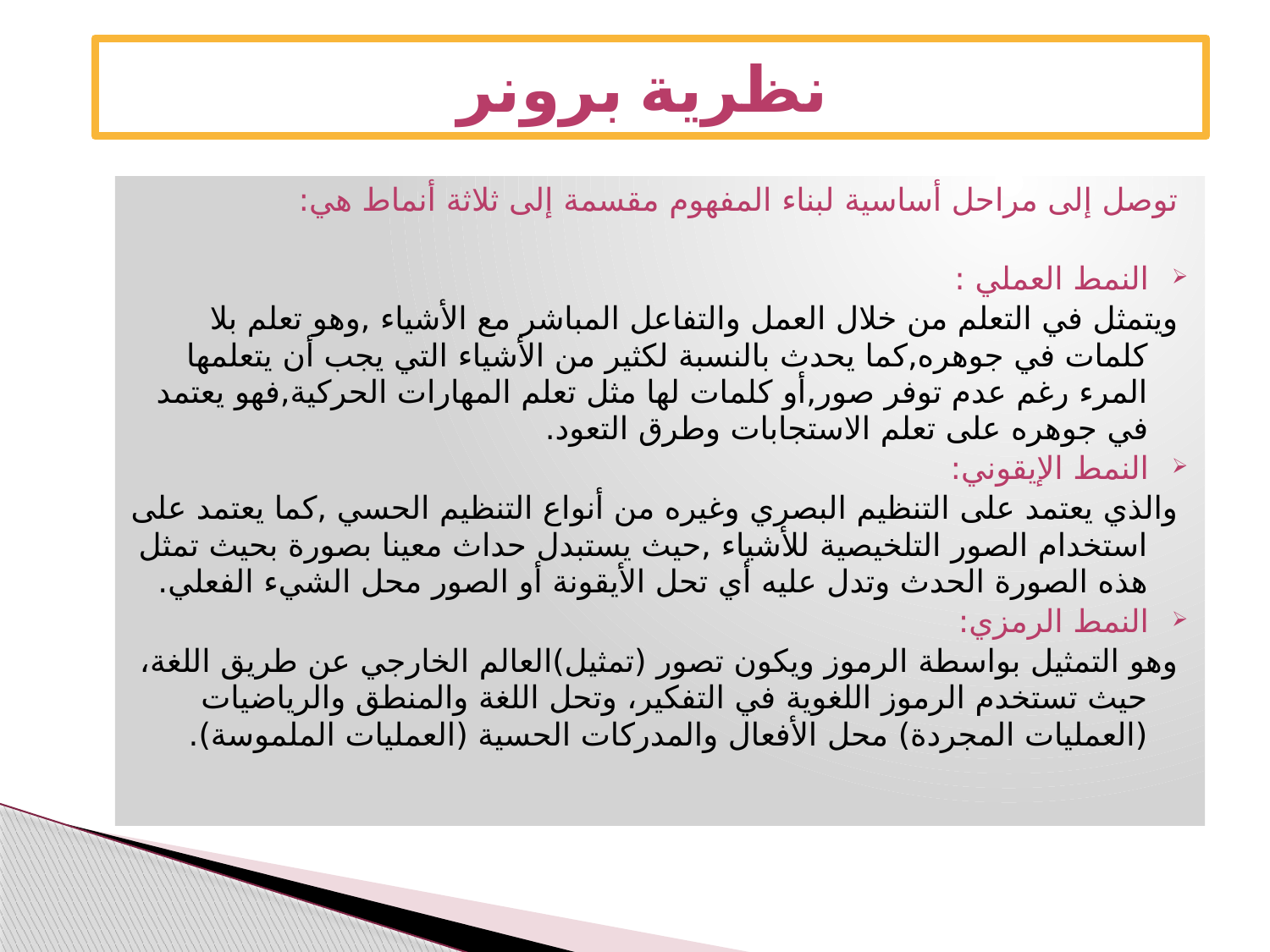

# نظرية برونر
توصل إلى مراحل أساسية لبناء المفهوم مقسمة إلى ثلاثة أنماط هي:

النمط العملي :
ويتمثل في التعلم من خلال العمل والتفاعل المباشر مع الأشياء ,وهو تعلم بلا كلمات في جوهره,كما يحدث بالنسبة لكثير من الأشياء التي يجب أن يتعلمها المرء رغم عدم توفر صور,أو كلمات لها مثل تعلم المهارات الحركية,فهو يعتمد في جوهره على تعلم الاستجابات وطرق التعود.
النمط الإيقوني:
والذي يعتمد على التنظيم البصري وغيره من أنواع التنظيم الحسي ,كما يعتمد على استخدام الصور التلخيصية للأشياء ,حيث يستبدل حداث معينا بصورة بحيث تمثل هذه الصورة الحدث وتدل عليه أي تحل الأيقونة أو الصور محل الشيء الفعلي.
النمط الرمزي:
وهو التمثيل بواسطة الرموز ويكون تصور (تمثيل)العالم الخارجي عن طريق اللغة، حيث تستخدم الرموز اللغوية في التفكير، وتحل اللغة والمنطق والرياضيات (العمليات المجردة) محل الأفعال والمدركات الحسية (العمليات الملموسة).